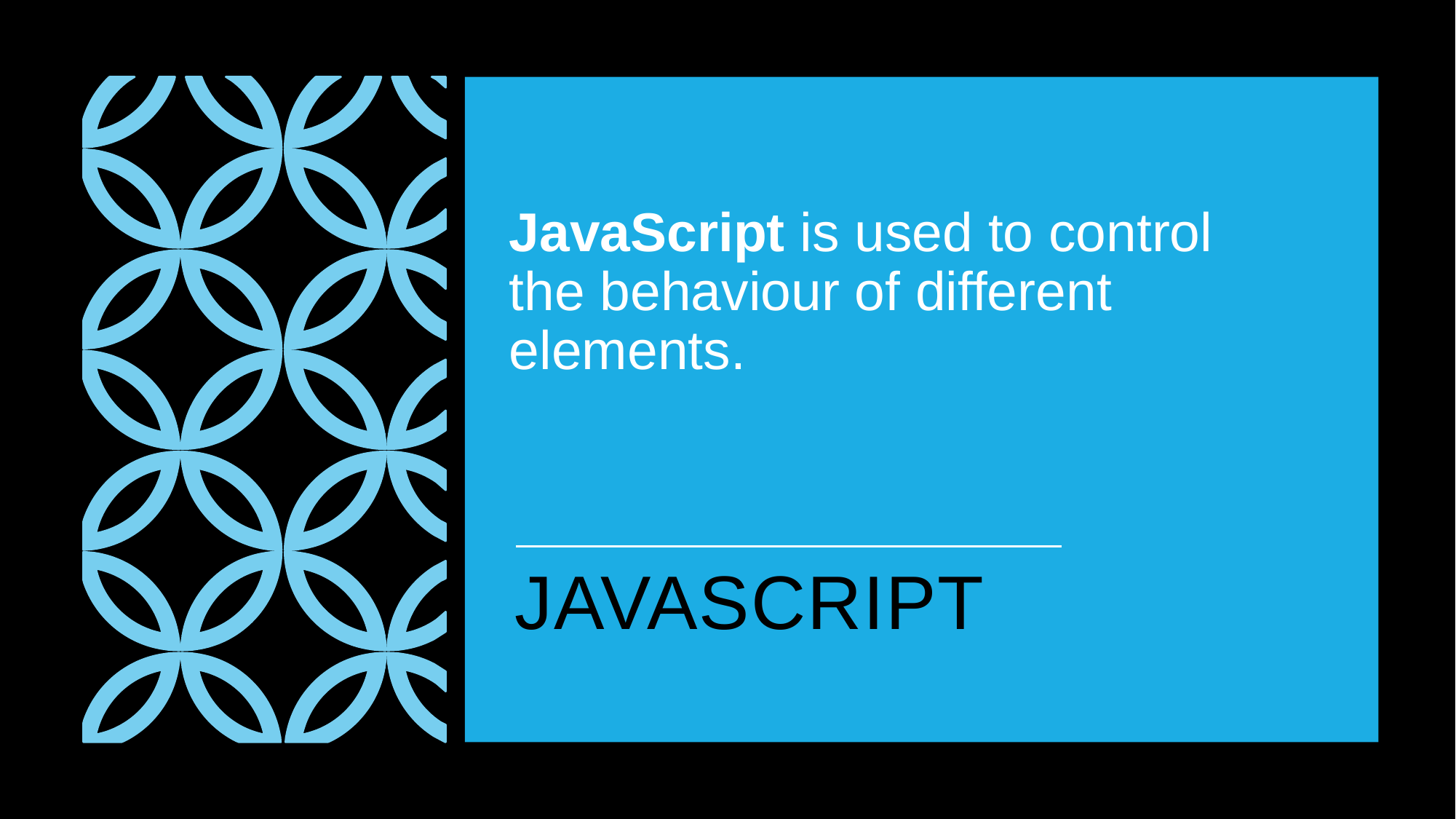

JavaScript is used to control the behaviour of different elements.

# Javascript